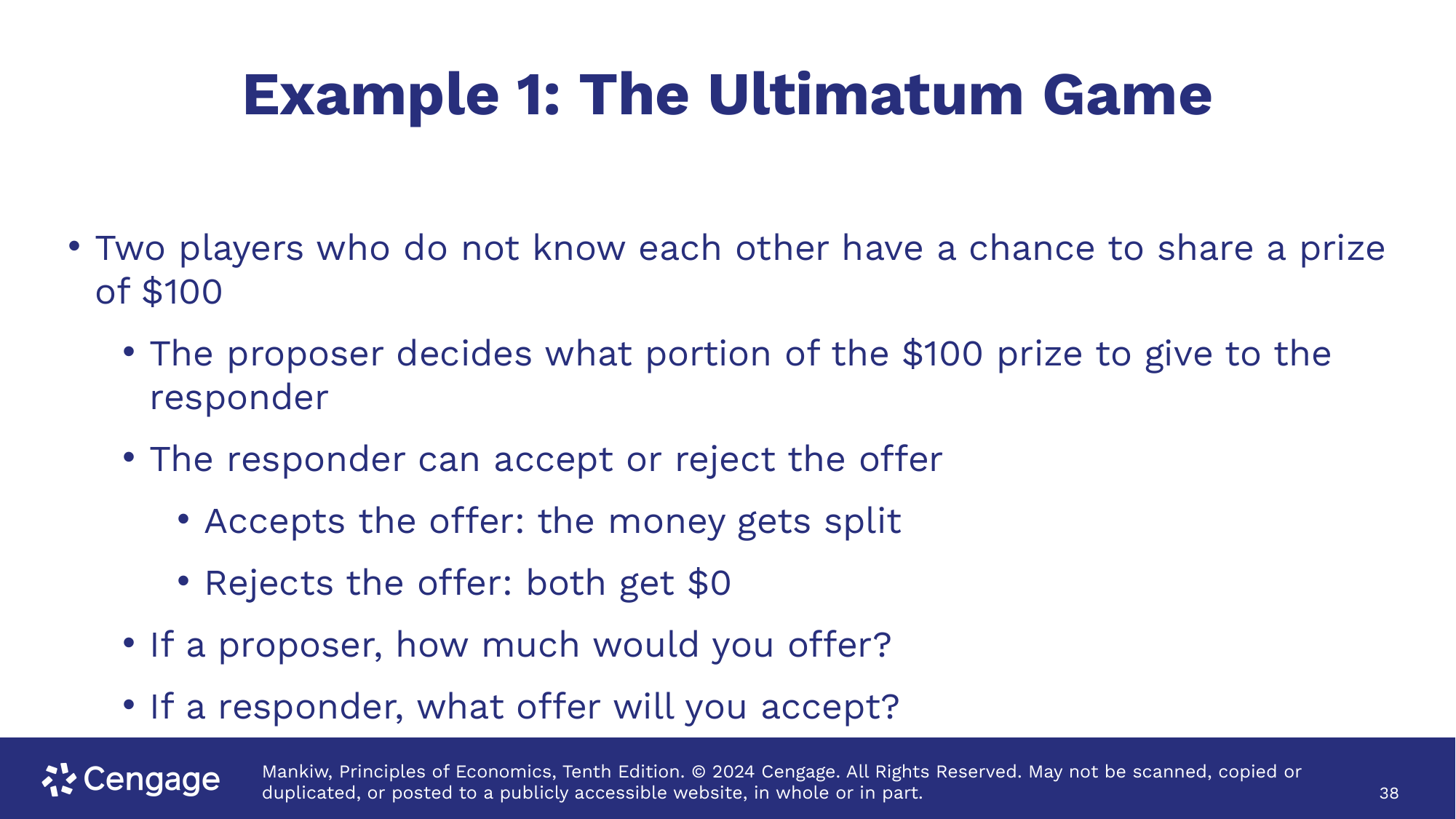

# Example 1: The Ultimatum Game
Two players who do not know each other have a chance to share a prize of $100
The proposer decides what portion of the $100 prize to give to the responder
The responder can accept or reject the offer
Accepts the offer: the money gets split
Rejects the offer: both get $0
If a proposer, how much would you offer?
If a responder, what offer will you accept?